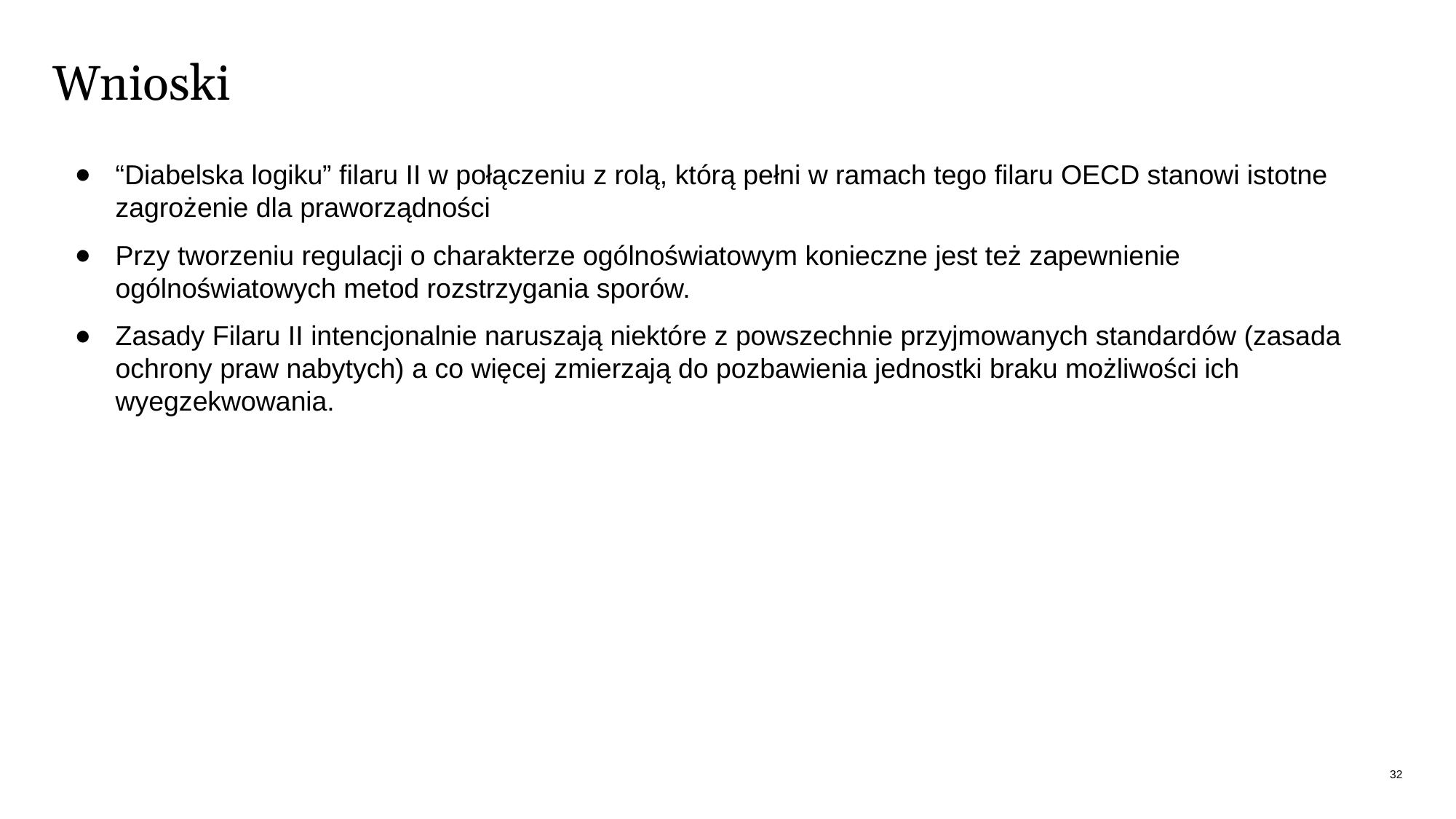

# Wnioski
“Diabelska logiku” filaru II w połączeniu z rolą, którą pełni w ramach tego filaru OECD stanowi istotne zagrożenie dla praworządności
Przy tworzeniu regulacji o charakterze ogólnoświatowym konieczne jest też zapewnienie ogólnoświatowych metod rozstrzygania sporów.
Zasady Filaru II intencjonalnie naruszają niektóre z powszechnie przyjmowanych standardów (zasada ochrony praw nabytych) a co więcej zmierzają do pozbawienia jednostki braku możliwości ich wyegzekwowania.

32